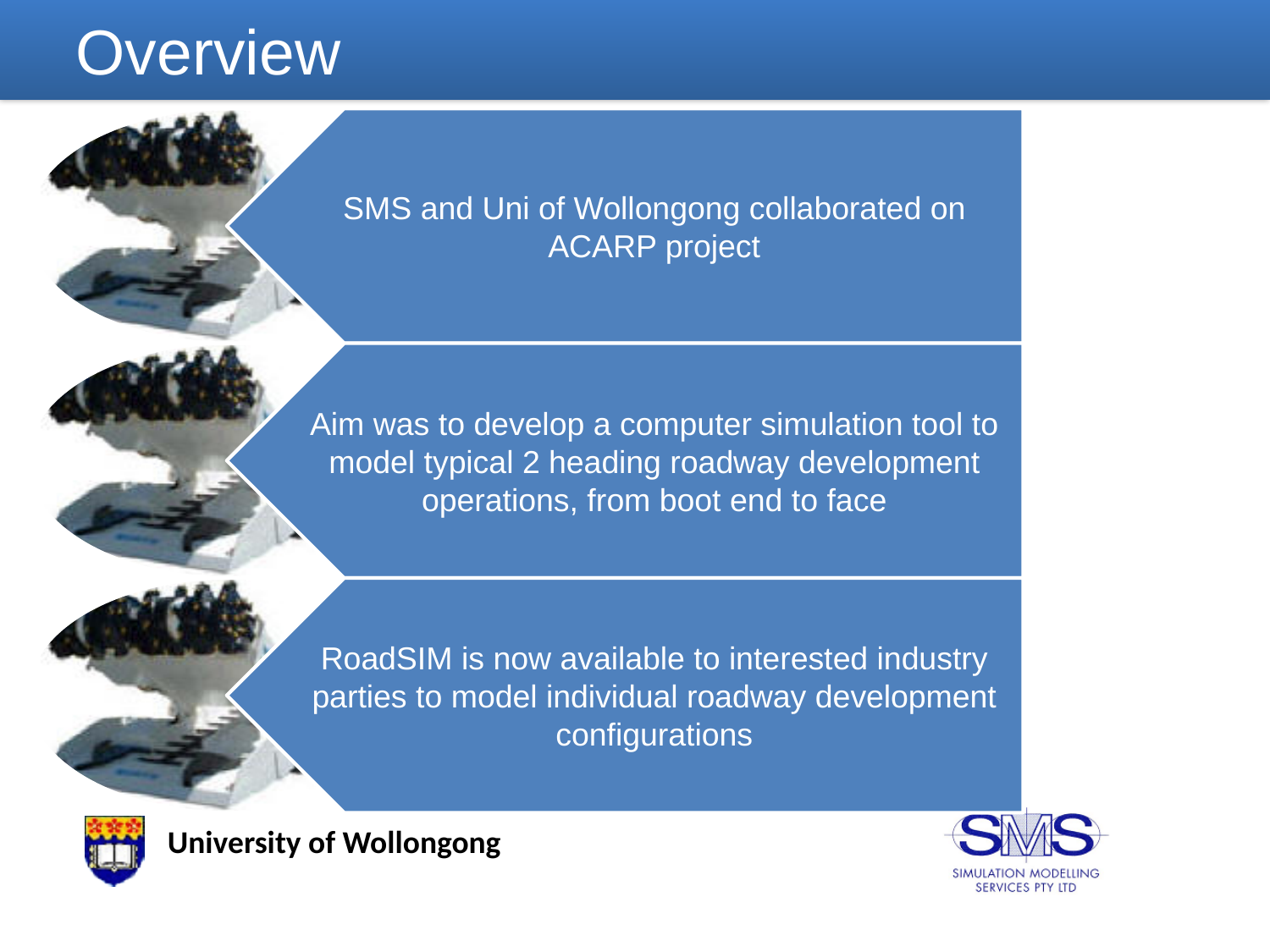

Overview
SMS and Uni of Wollongong collaborated on ACARP project
Aim was to develop a computer simulation tool to model typical 2 heading roadway development operations, from boot end to face
RoadSIM is now available to interested industry parties to model individual roadway development configurations